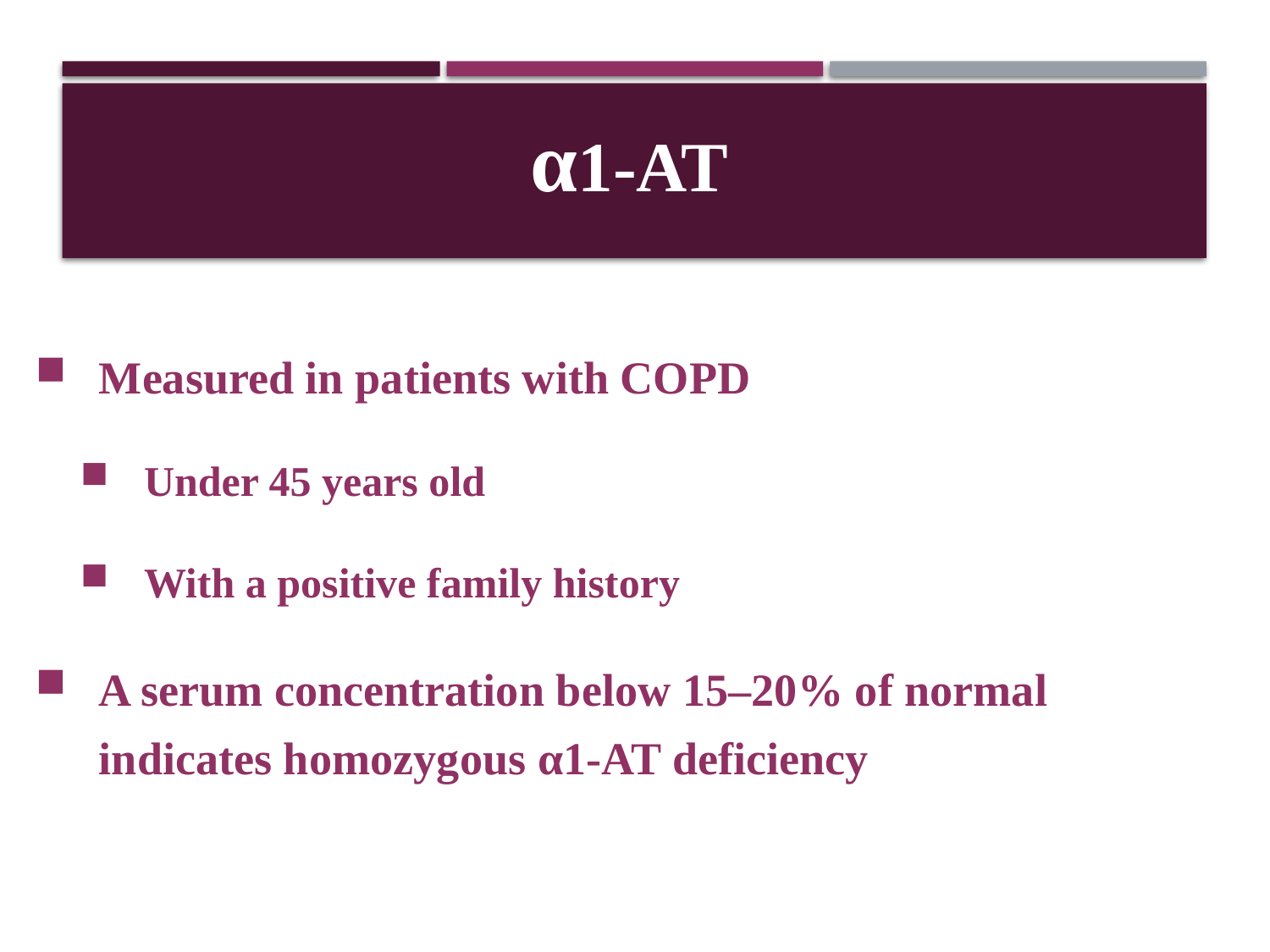

α1-АТ
Measured in patients with COPD
Under 45 years old
With a positive family history
A serum concentration below 15–20% of normal indicates homozygous α1-AT deficiency